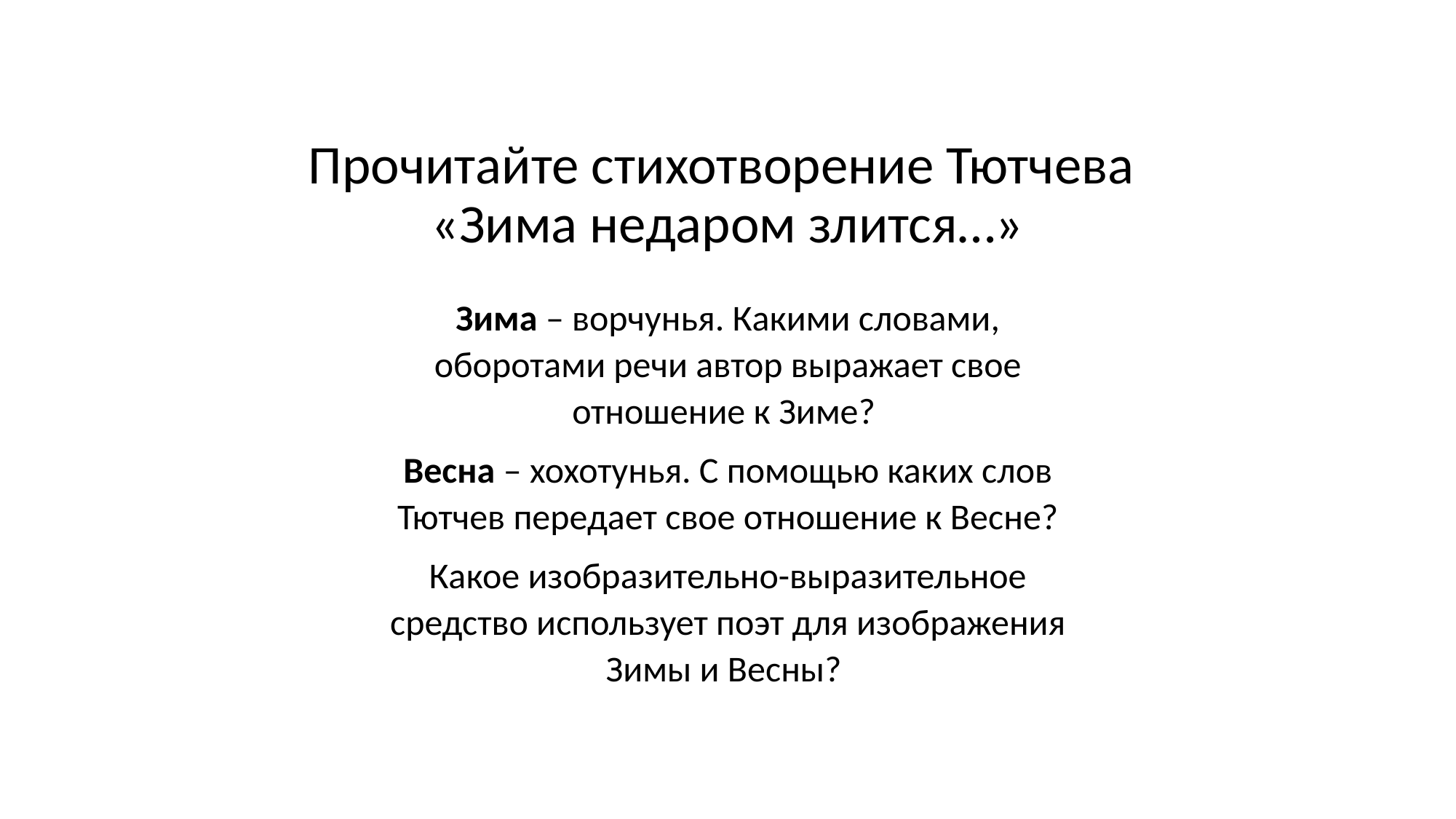

# Прочитайте стихотворение Тютчева «Зима недаром злится…»
Зима – ворчунья. Какими словами, оборотами речи автор выражает свое отношение к Зиме?
Весна – хохотунья. С помощью каких слов Тютчев передает свое отношение к Весне?
Какое изобразительно-выразительное средство использует поэт для изображения Зимы и Весны?